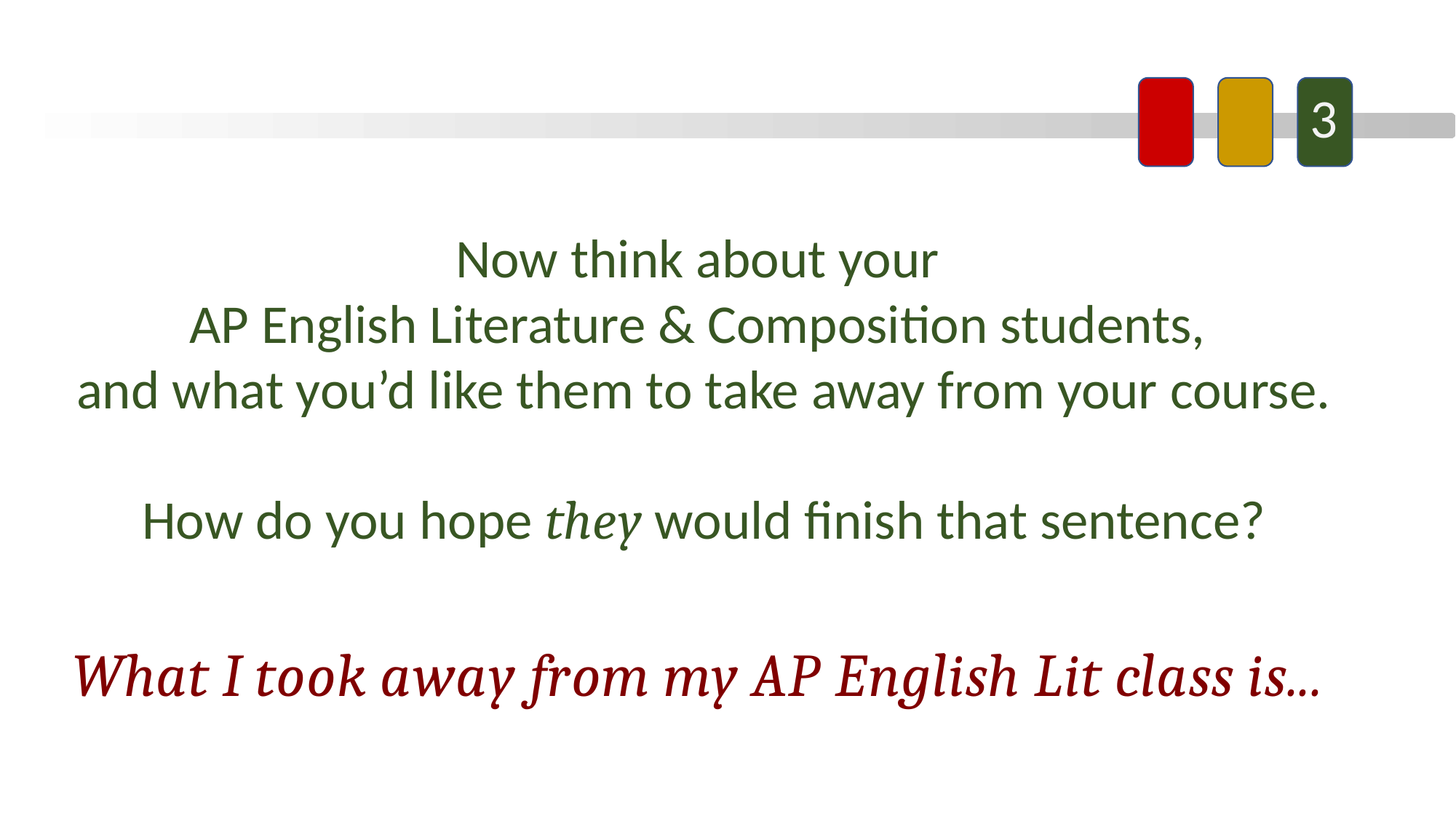

3

Now think about your
AP English Literature & Composition students,
and what you’d like them to take away from your course.
How do you hope they would finish that sentence?
What I took away from my AP English Lit class is...